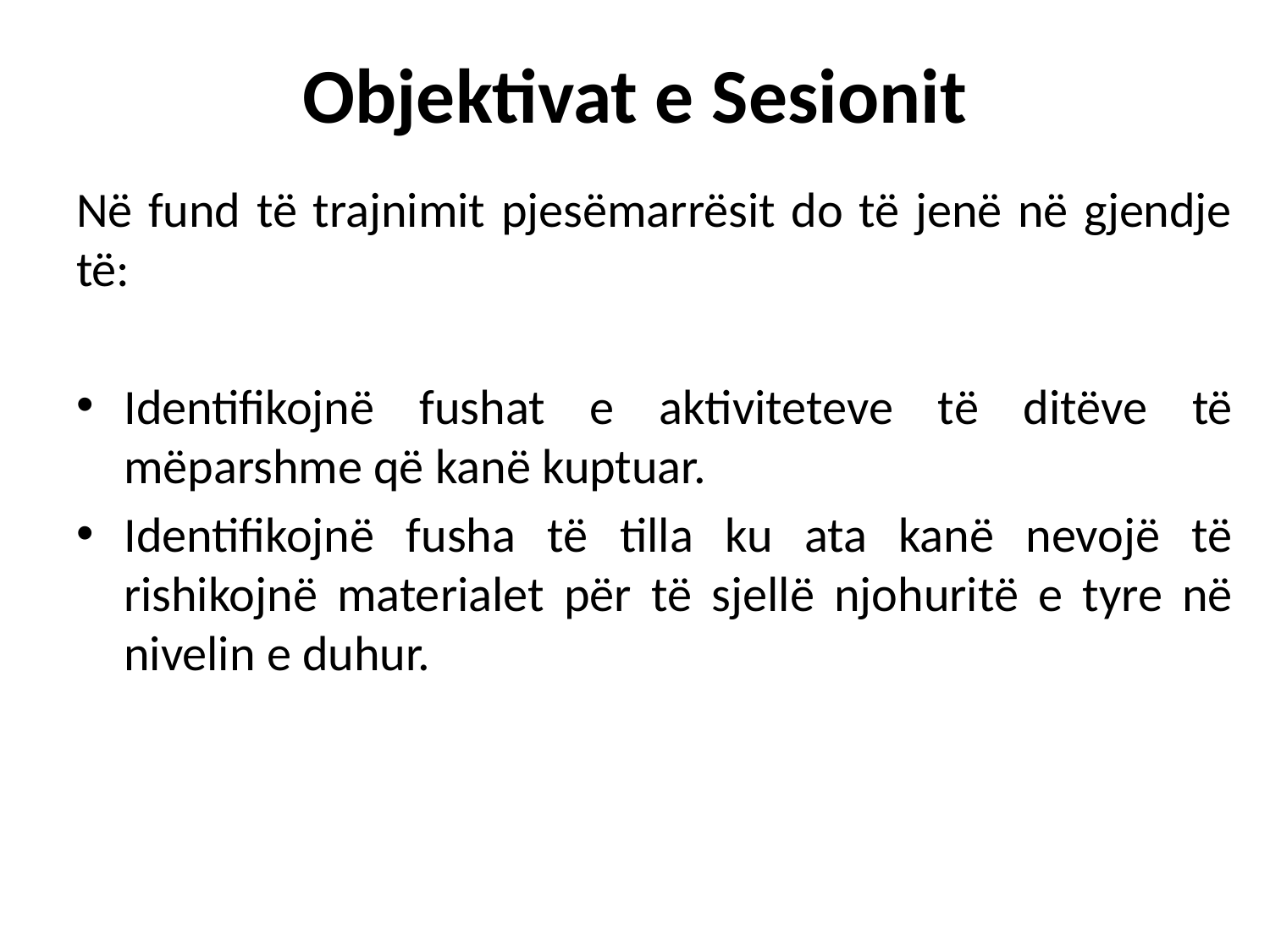

# Objektivat e Sesionit
Në fund të trajnimit pjesëmarrësit do të jenë në gjendje të:

Identifikojnë fushat e aktiviteteve të ditëve të mëparshme që kanë kuptuar.
Identifikojnë fusha të tilla ku ata kanë nevojë të rishikojnë materialet për të sjellë njohuritë e tyre në nivelin e duhur.